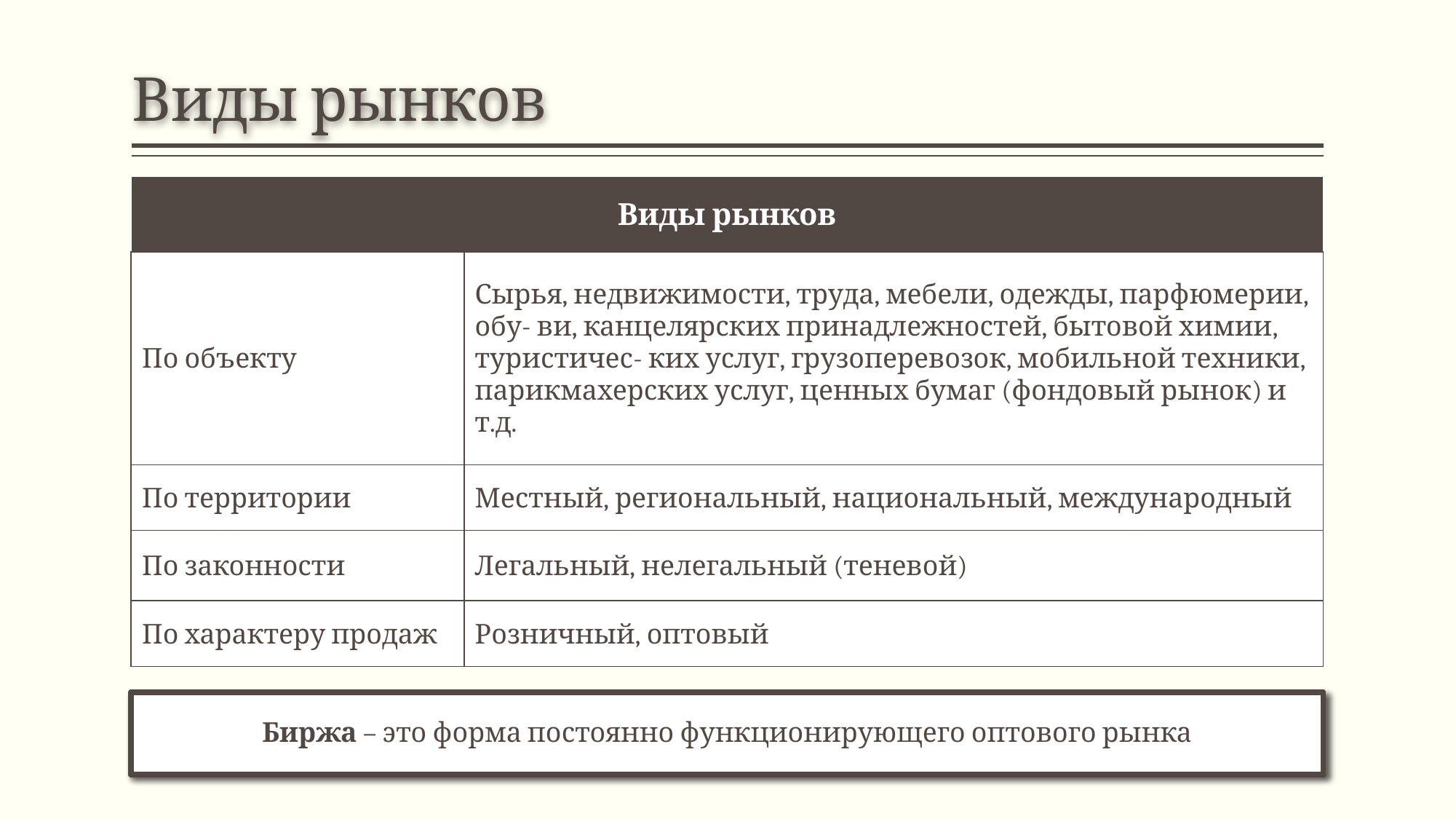

# Виды рынков
| Виды рынков |  |
| --- | --- |
| По объекту | Сырья, недвижимости, труда, мебели, одежды, парфюмерии, обу- ви, канцелярских принадлежностей, бытовой химии, туристичес- ких услуг, грузоперевозок, мобильной техники, парикмахерских услуг, ценных бумаг (фондовый рынок) и т.д. |
| По территории | Местный, региональный, национальный, международный |
| По законности | Легальный, нелегальный (теневой) |
| По характеру продаж | Розничный, оптовый |

Биржа – это форма постоянно функционирующего оптового рынка